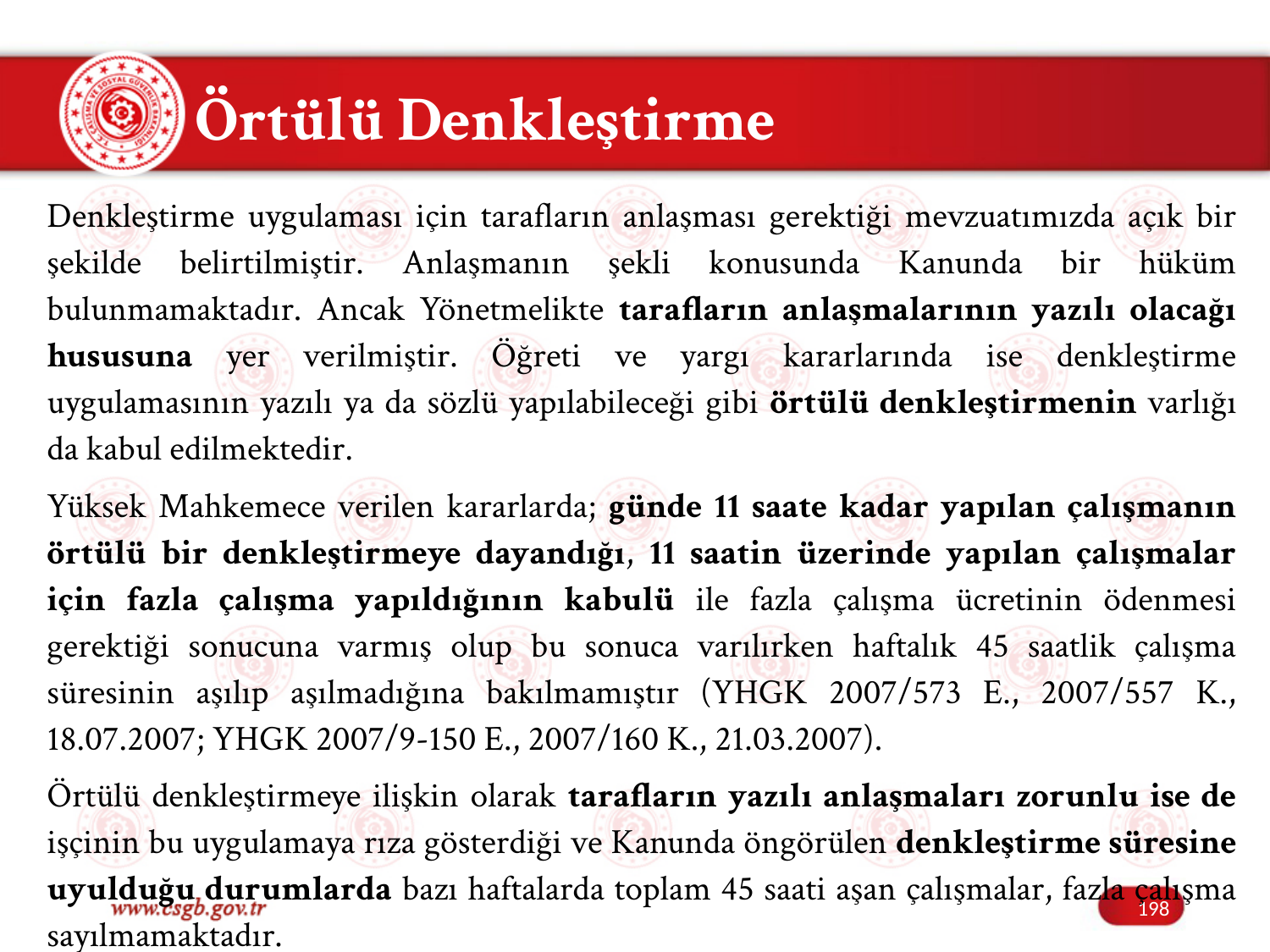

# Örtülü Denkleştirme
Denkleştirme uygulaması için tarafların anlaşması gerektiği mevzuatımızda açık bir şekilde belirtilmiştir. Anlaşmanın şekli konusunda Kanunda bir hüküm bulunmamaktadır. Ancak Yönetmelikte tarafların anlaşmalarının yazılı olacağı hususuna yer verilmiştir. Öğreti ve yargı kararlarında ise denkleştirme uygulamasının yazılı ya da sözlü yapılabileceği gibi örtülü denkleştirmenin varlığı da kabul edilmektedir.
Yüksek Mahkemece verilen kararlarda; günde 11 saate kadar yapılan çalışmanın örtülü bir denkleştirmeye dayandığı, 11 saatin üzerinde yapılan çalışmalar için fazla çalışma yapıldığının kabulü ile fazla çalışma ücretinin ödenmesi gerektiği sonucuna varmış olup bu sonuca varılırken haftalık 45 saatlik çalışma süresinin aşılıp aşılmadığına bakılmamıştır (YHGK 2007/573 E., 2007/557 K., 18.07.2007; YHGK 2007/9-150 E., 2007/160 K., 21.03.2007).
Örtülü denkleştirmeye ilişkin olarak tarafların yazılı anlaşmaları zorunlu ise de işçinin bu uygulamaya rıza gösterdiği ve Kanunda öngörülen denkleştirme süresine uyulduğu durumlarda bazı haftalarda toplam 45 saati aşan çalışmalar, fazla çalışma sayılmamaktadır.

198